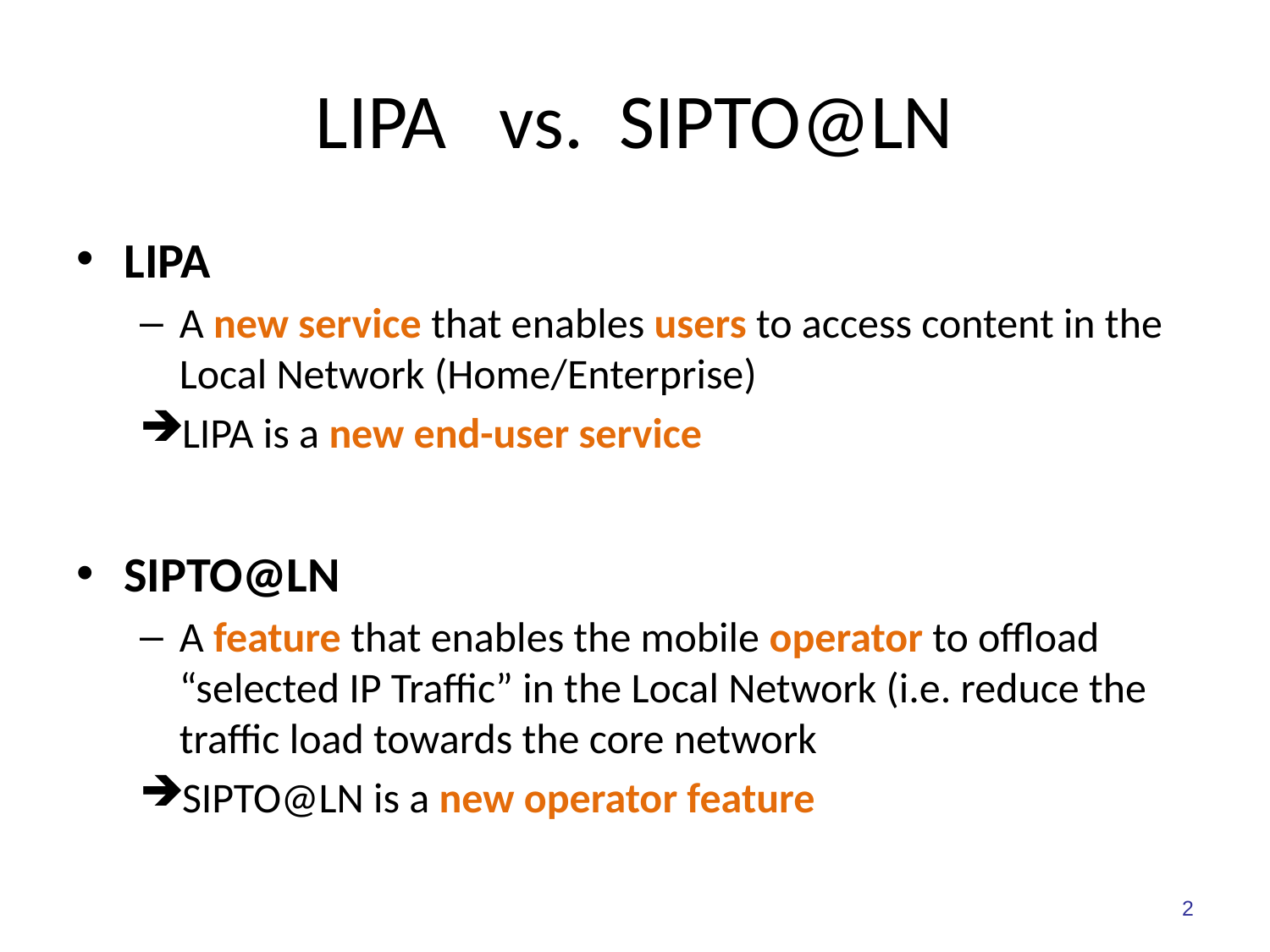

# LIPA   vs.  SIPTO@LN
LIPA
A new service that enables users to access content in the Local Network (Home/Enterprise)
LIPA is a new end-user service

SIPTO@LN
A feature that enables the mobile operator to offload “selected IP Traffic” in the Local Network (i.e. reduce the traffic load towards the core network
SIPTO@LN is a new operator feature
2